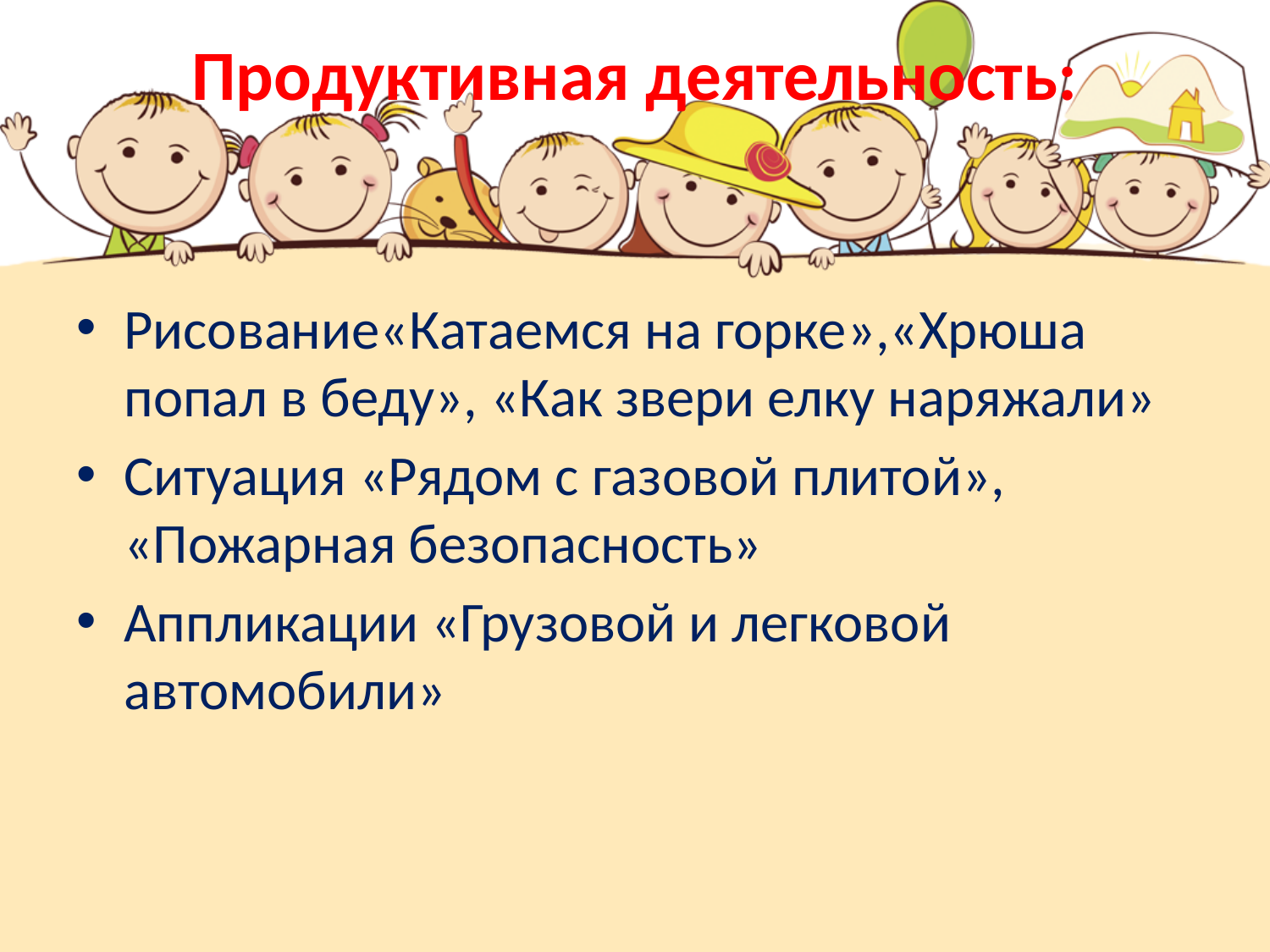

# Продуктивная деятельность:
Рисование«Катаемся на горке»,«Хрюша попал в беду», «Как звери елку наряжали»
Ситуация «Рядом с газовой плитой», «Пожарная безопасность»
Аппликации «Грузовой и легковой автомобили»